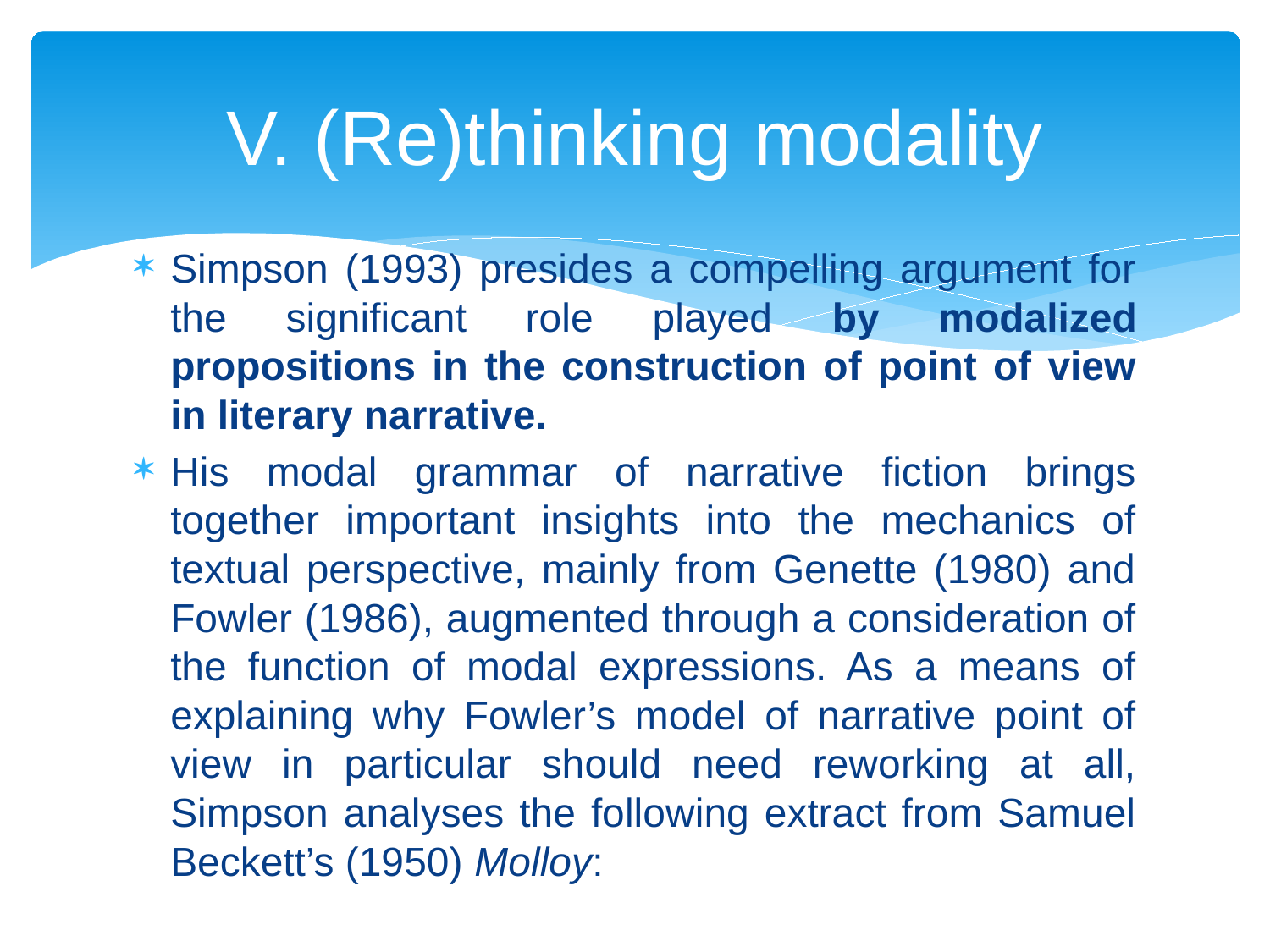

# V. (Re)thinking modality
Simpson (1993) presides a compelling argument for the significant role played by modalized propositions in the construction of point of view in literary narrative.
His modal grammar of narrative fiction brings together important insights into the mechanics of textual perspective, mainly from Genette (1980) and Fowler (1986), augmented through a consideration of the function of modal expressions. As a means of explaining why Fowler’s model of narrative point of view in particular should need reworking at all, Simpson analyses the following extract from Samuel Beckett’s (1950) Molloy: